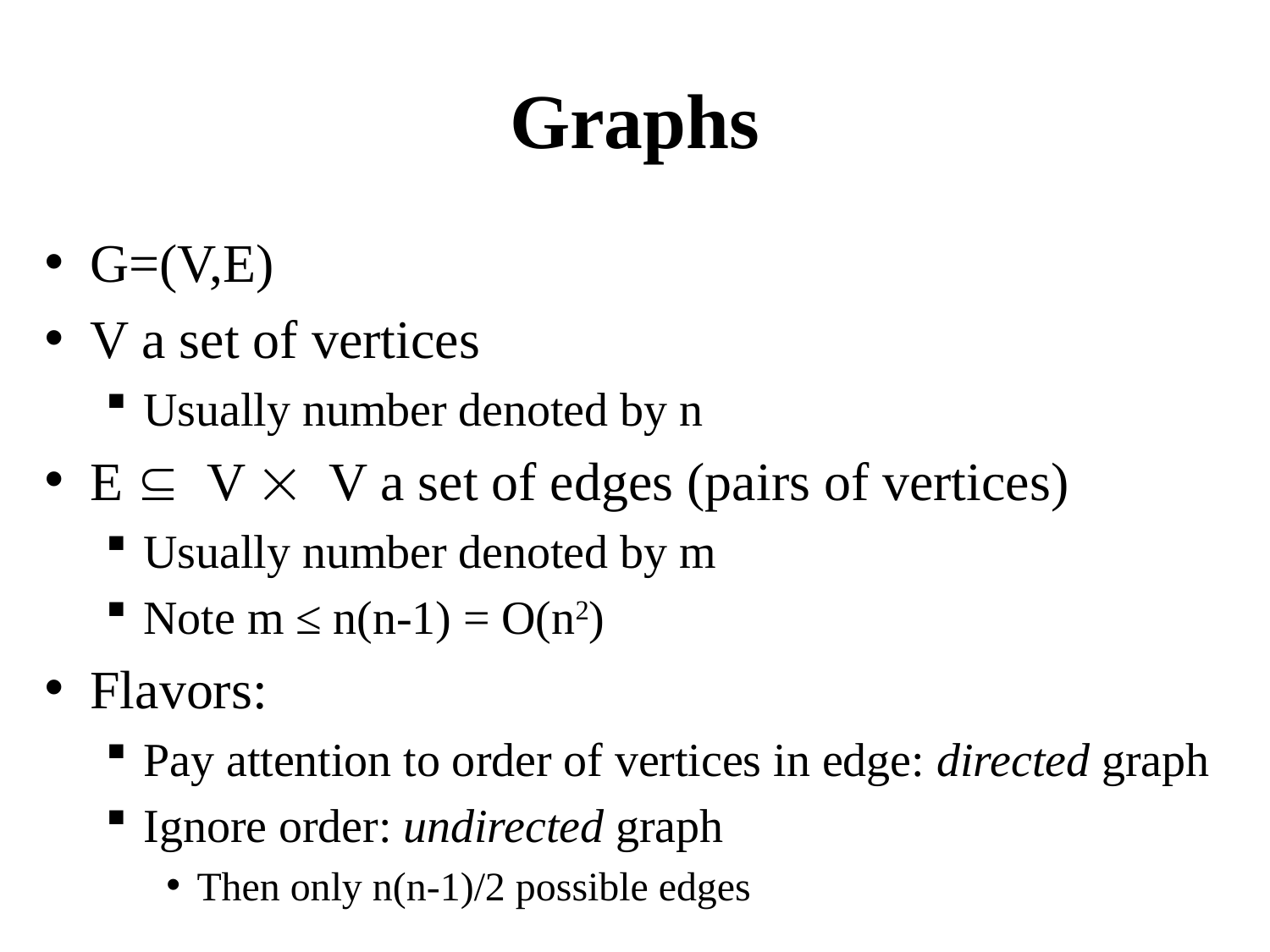

# Graphs
G=(V,E)
V a set of vertices
Usually number denoted by n
E ⊆ V × V a set of edges (pairs of vertices)
Usually number denoted by m
Note m ≤ n(n-1) = O(n2)
Flavors:
Pay attention to order of vertices in edge: directed graph
Ignore order: undirected graph
Then only n(n-1)/2 possible edges